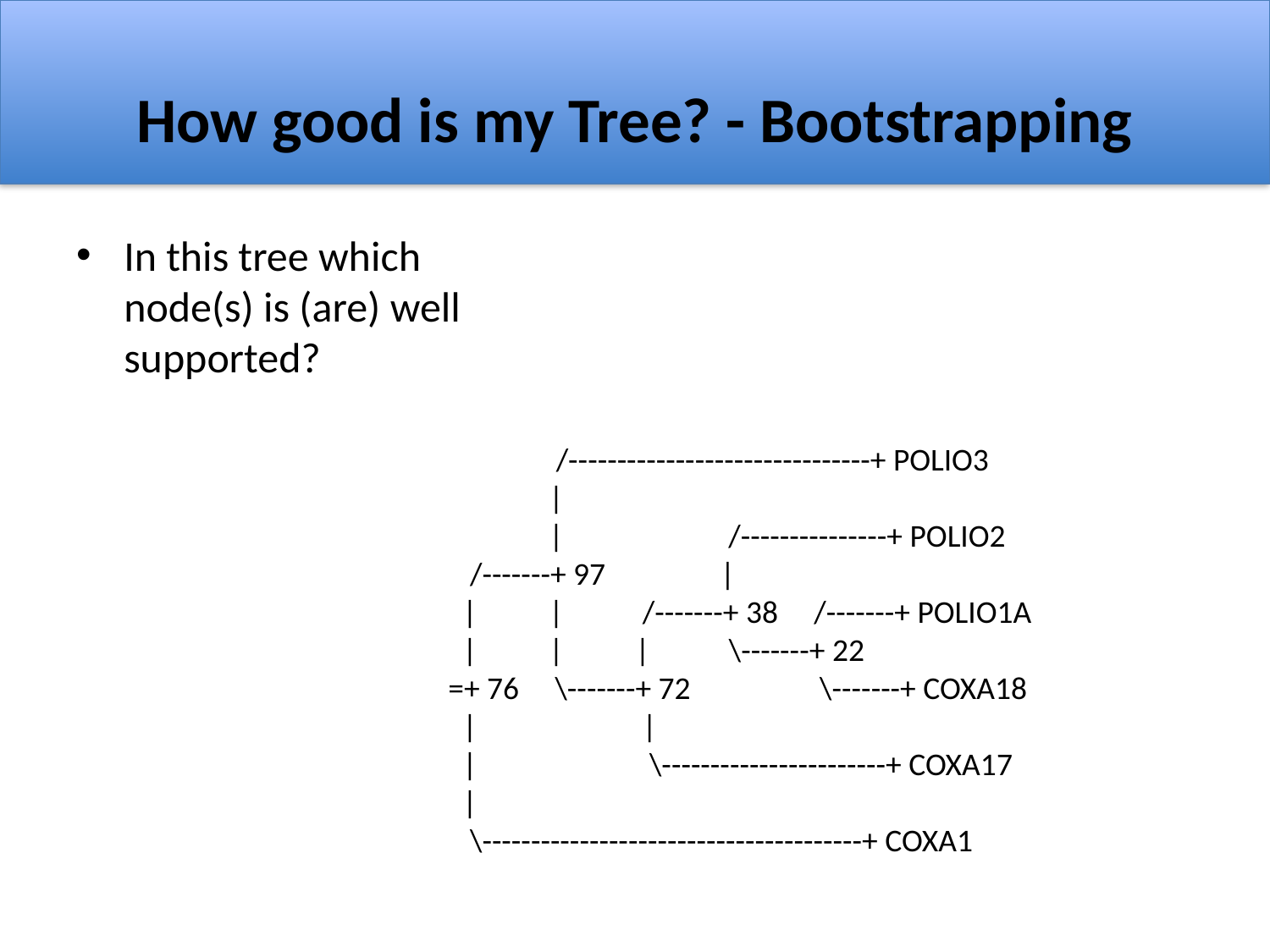

# How good is my Tree? - Bootstrapping
In this tree which node(s) is (are) well supported?
               /-------------------------------+ POLIO3
              |
              |                       /---------------+ POLIO2
   /-------+ 97                |
  |          |           /-------+ 38     /-------+ POLIO1A
  |          |          |           \-------+ 22
=+ 76     \-------+ 72                  \-------+ COXA18
  |                       |
  |                        \-----------------------+ COXA17
  |
   \---------------------------------------+ COXA1